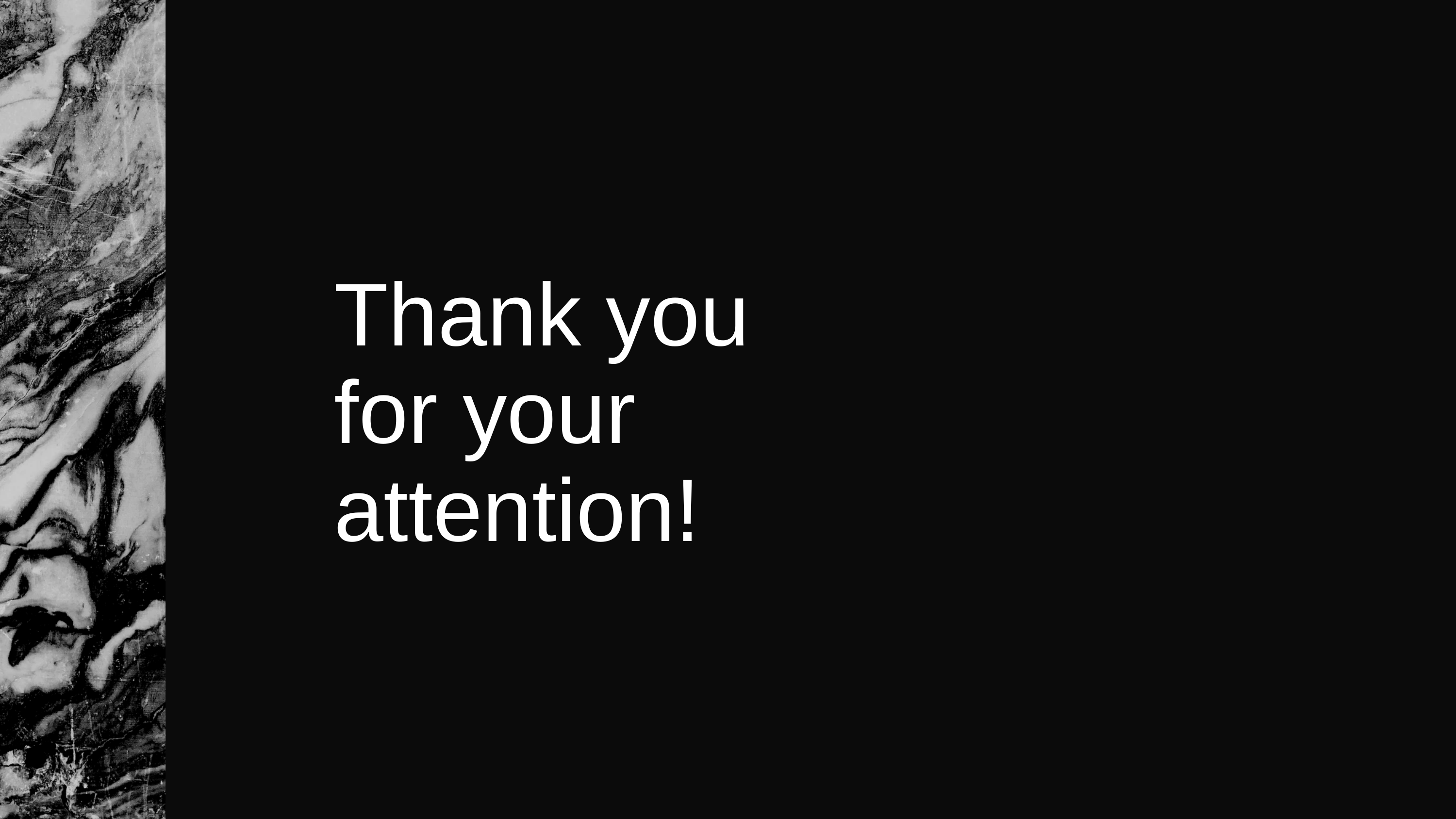

Thank you for your attention!
Business plan | January 2020